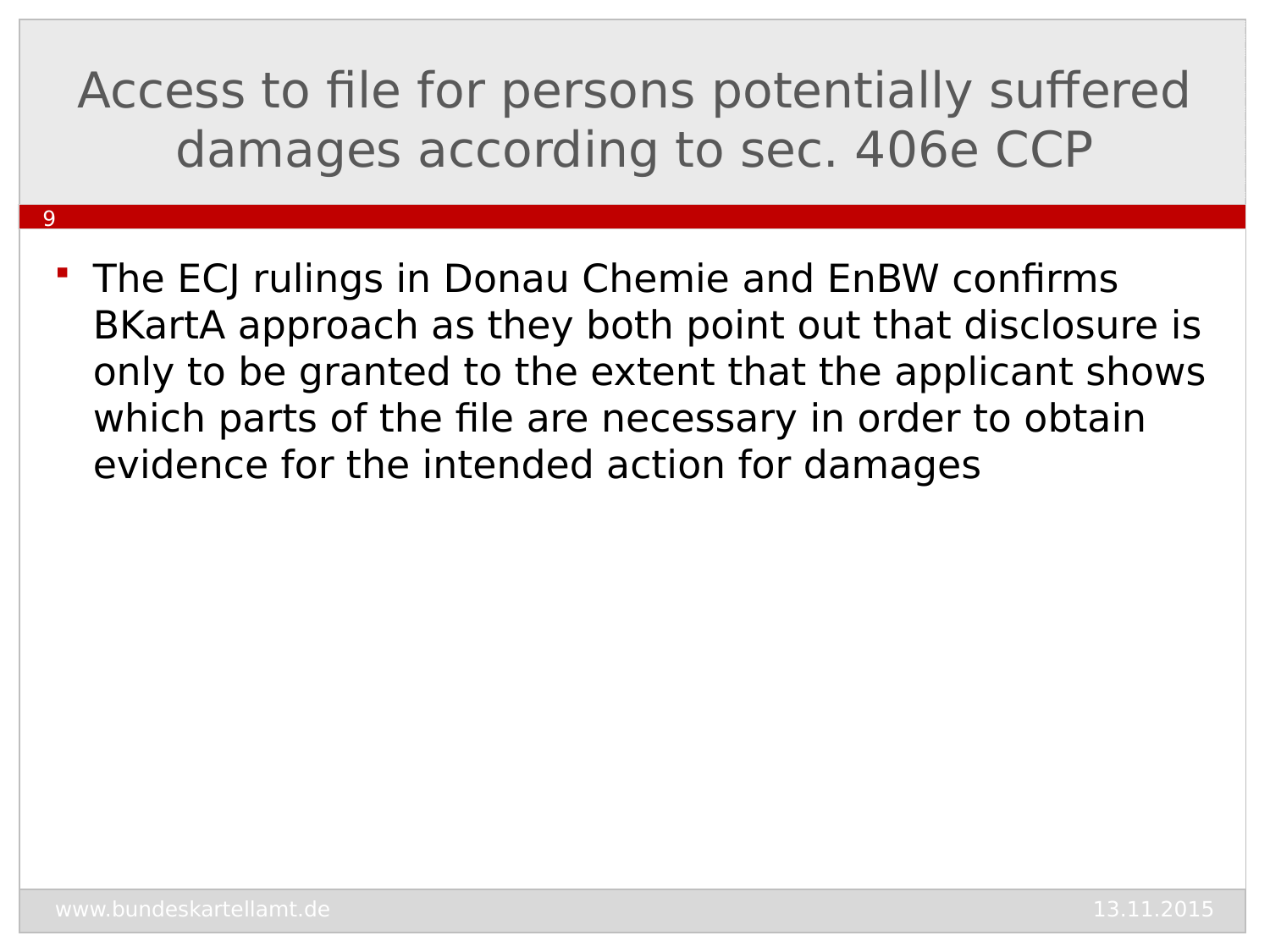

# Access to file for persons potentially suffered damages according to sec. 406e CCP
9
The ECJ rulings in Donau Chemie and EnBW confirms BKartA approach as they both point out that disclosure is only to be granted to the extent that the applicant shows which parts of the file are necessary in order to obtain evidence for the intended action for damages

13.11.2015
www.bundeskartellamt.de